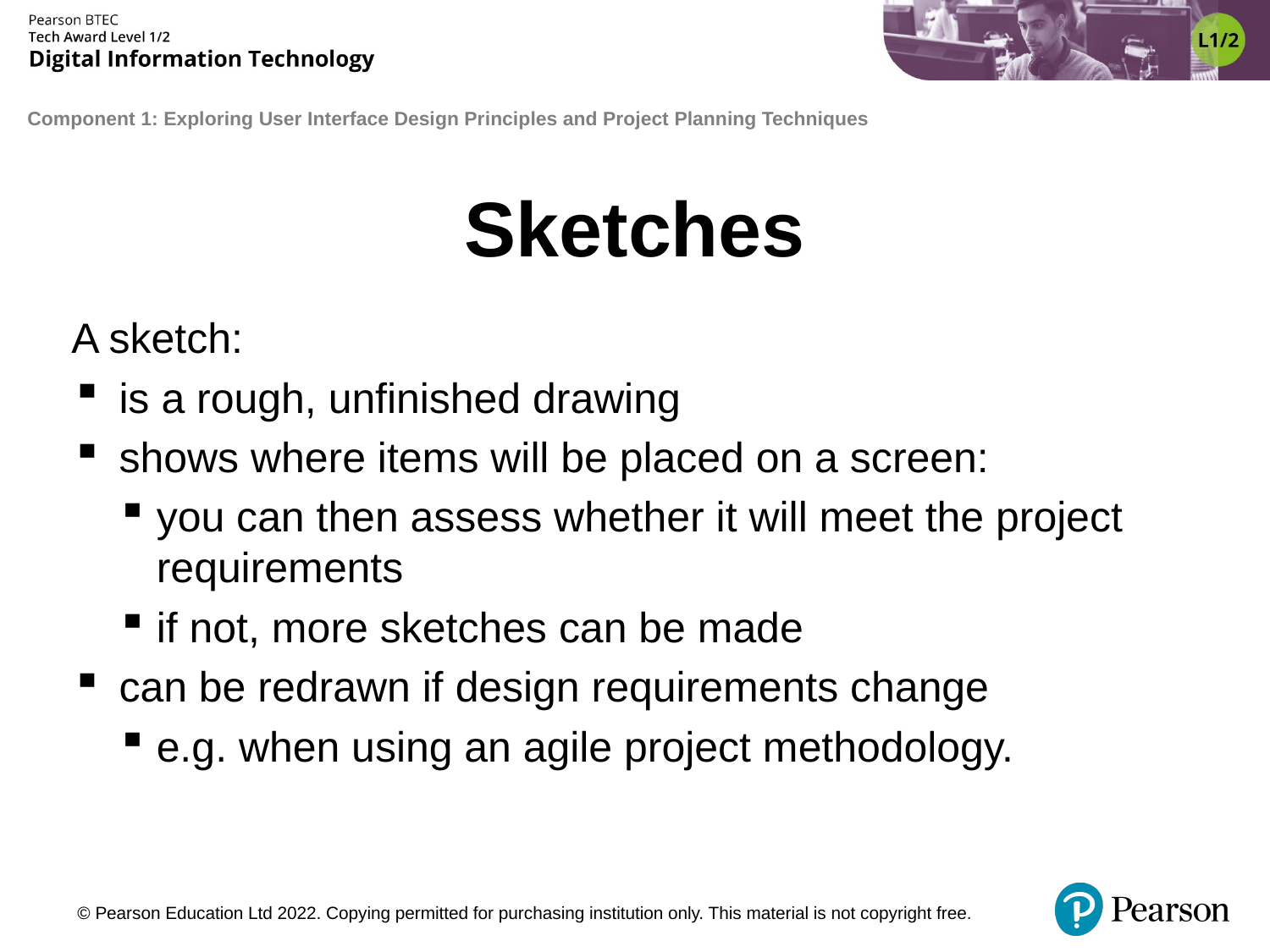

# Sketches
A sketch:
is a rough, unfinished drawing
shows where items will be placed on a screen:
you can then assess whether it will meet the project requirements
if not, more sketches can be made
can be redrawn if design requirements change
e.g. when using an agile project methodology.